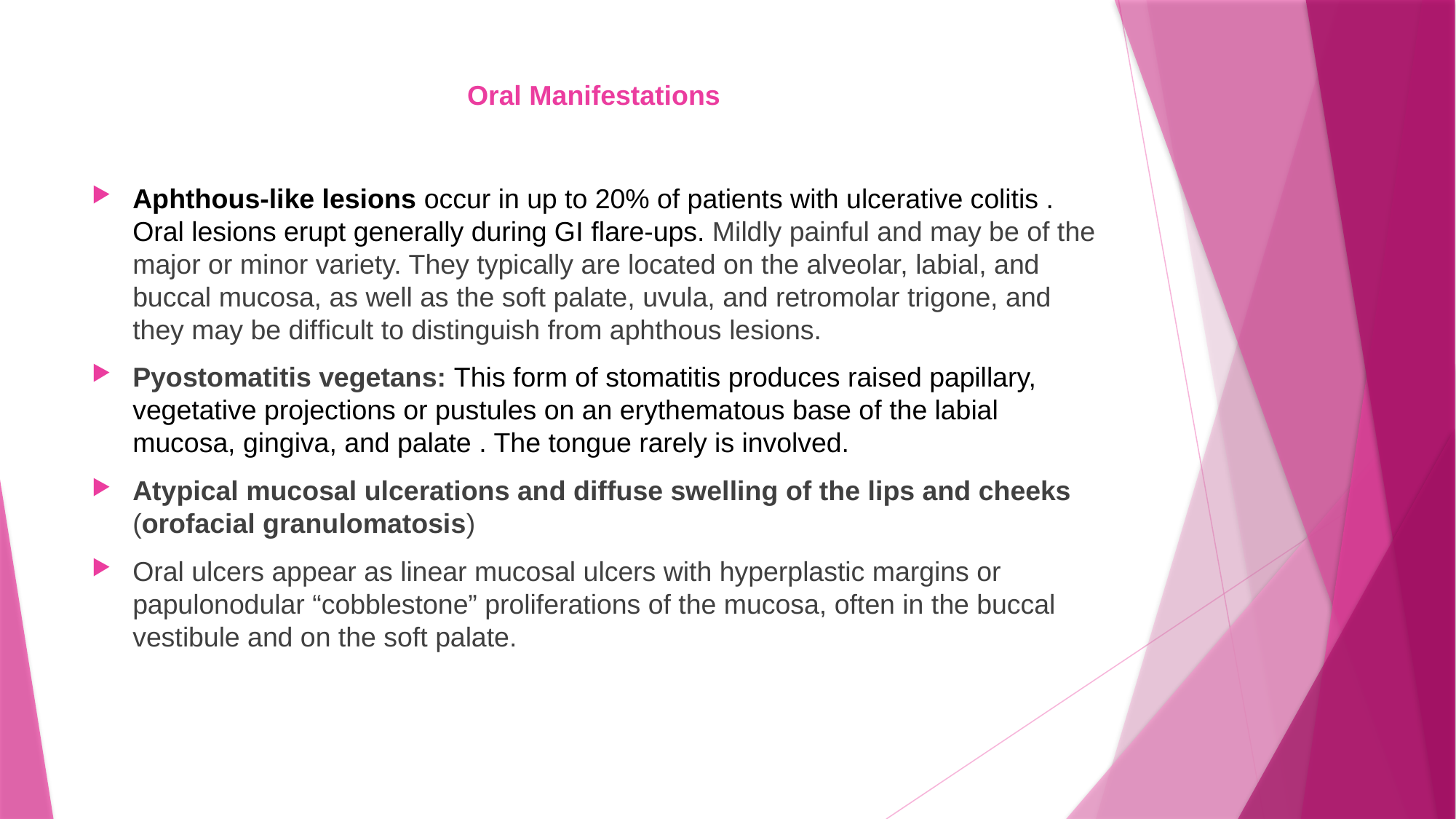

# Oral Manifestations
Aphthous-like lesions occur in up to 20% of patients with ulcerative colitis . Oral lesions erupt generally during GI flare-ups. Mildly painful and may be of the major or minor variety. They typically are located on the alveolar, labial, and buccal mucosa, as well as the soft palate, uvula, and retromolar trigone, and they may be difficult to distinguish from aphthous lesions.
Pyostomatitis vegetans: This form of stomatitis produces raised papillary, vegetative projections or pustules on an erythematous base of the labial mucosa, gingiva, and palate . The tongue rarely is involved.
Atypical mucosal ulcerations and diffuse swelling of the lips and cheeks (orofacial granulomatosis)
Oral ulcers appear as linear mucosal ulcers with hyperplastic margins or papulonodular “cobblestone” proliferations of the mucosa, often in the buccal vestibule and on the soft palate.